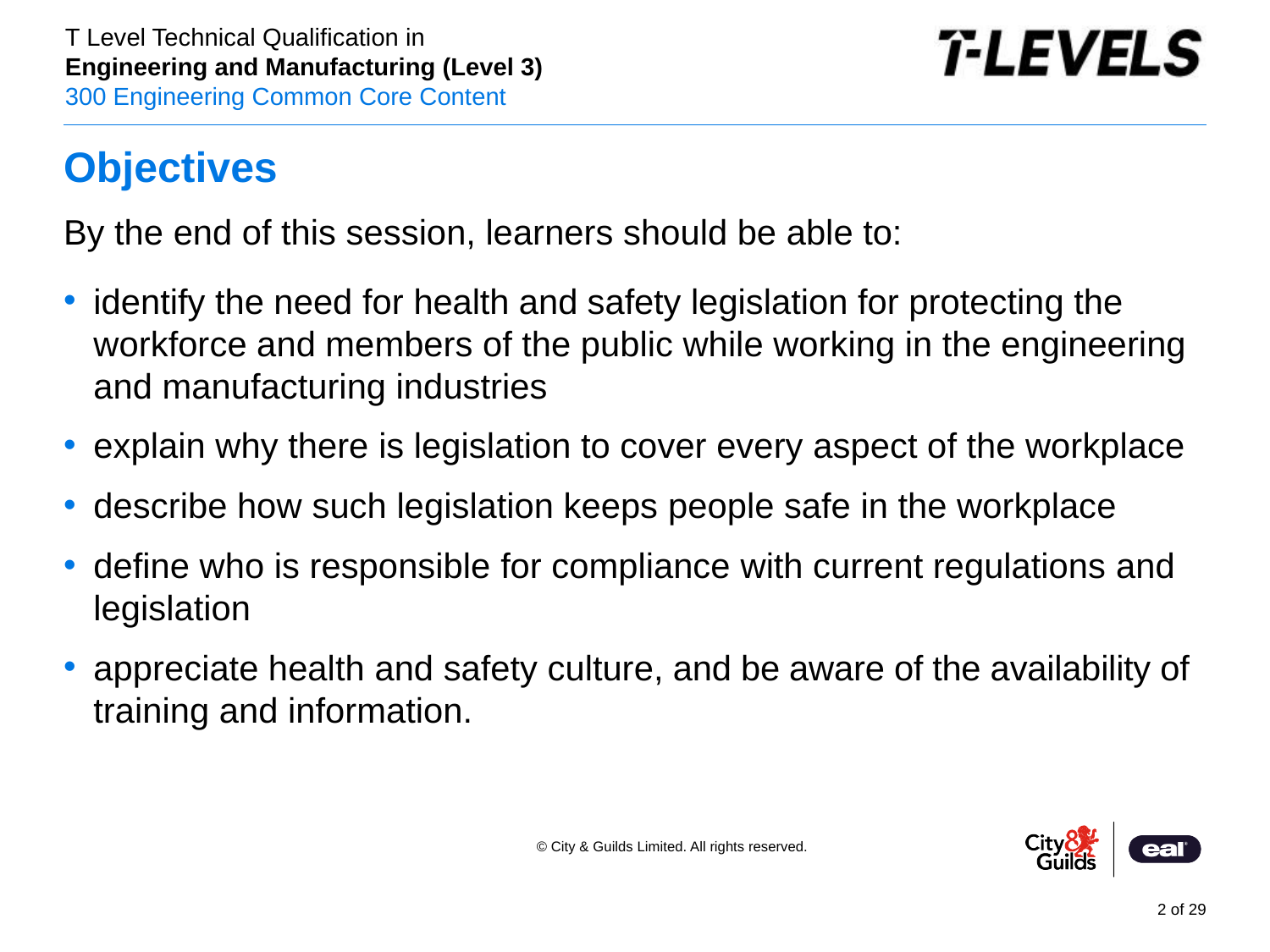

# Objectives

PowerPoint presentation
By the end of this session, learners should be able to:
identify the need for health and safety legislation for protecting the workforce and members of the public while working in the engineering and manufacturing industries
explain why there is legislation to cover every aspect of the workplace
describe how such legislation keeps people safe in the workplace
define who is responsible for compliance with current regulations and legislation
appreciate health and safety culture, and be aware of the availability of training and information.